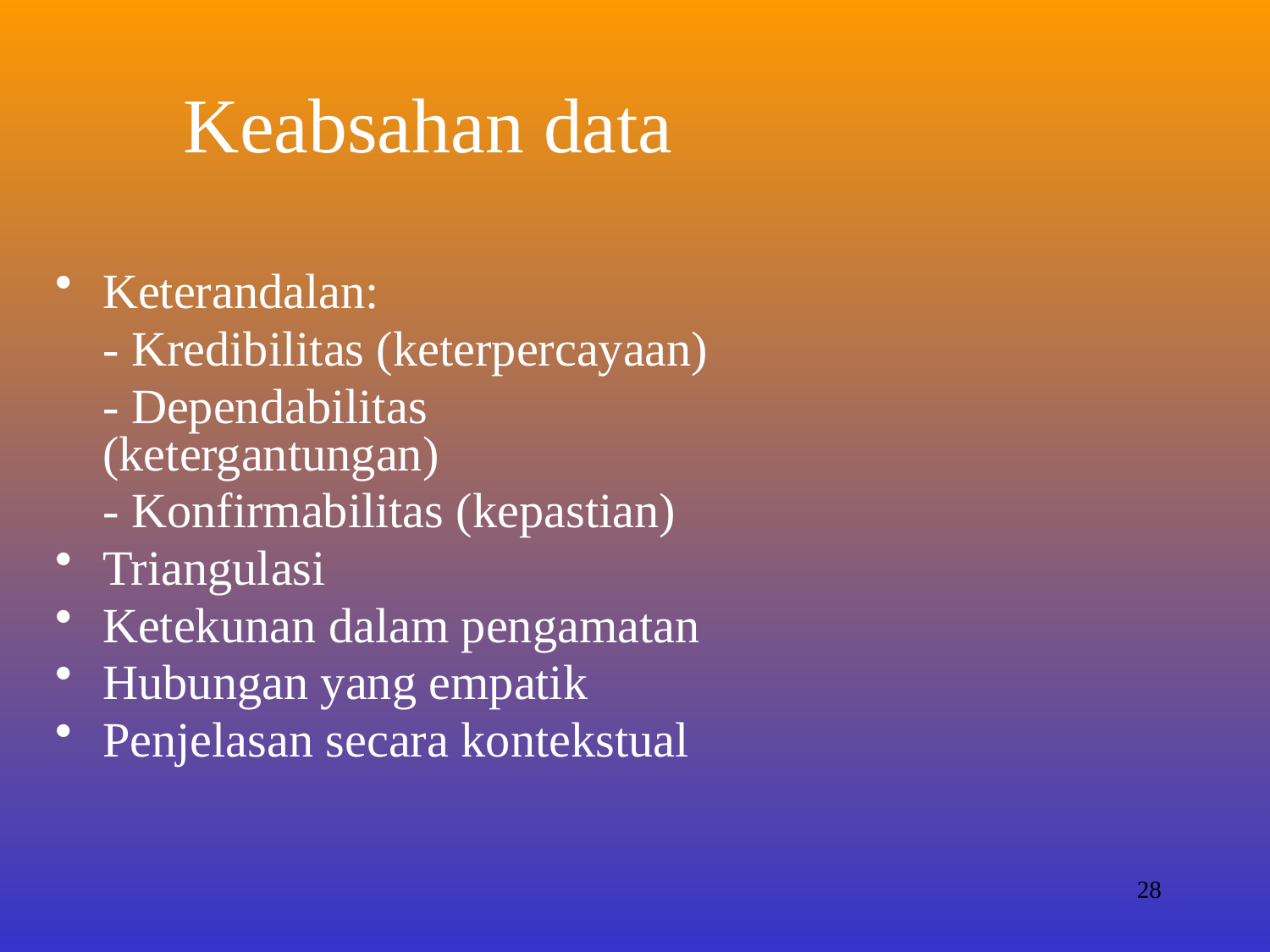

# Keabsahan data
Keterandalan:
	- Kredibilitas (keterpercayaan)
	- Dependabilitas (ketergantungan)
	- Konfirmabilitas (kepastian)
Triangulasi
Ketekunan dalam pengamatan
Hubungan yang empatik
Penjelasan secara kontekstual

28